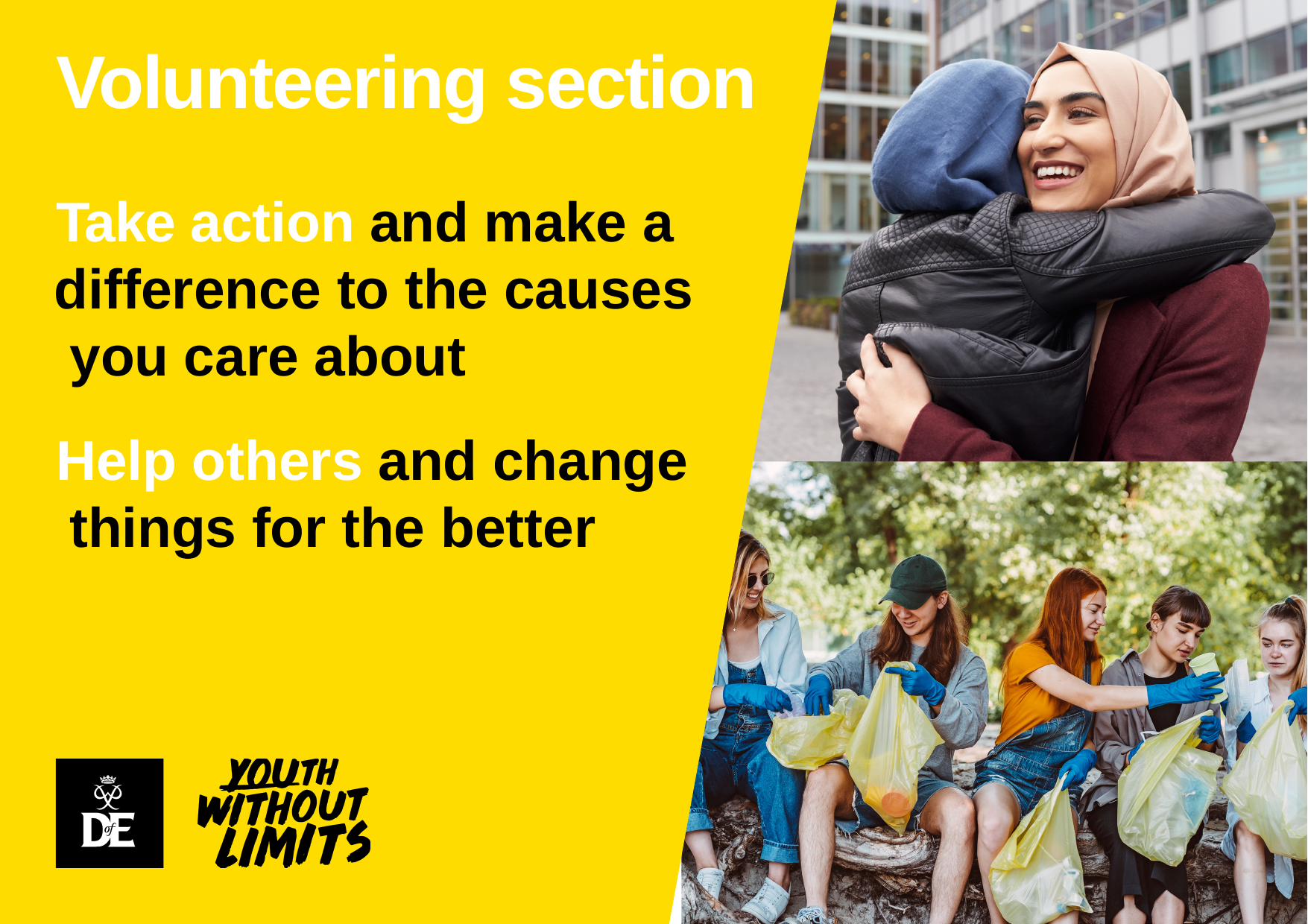

# Volunteering section
Take action and make a  difference to the causes  you care about
Help others and change  things for the better